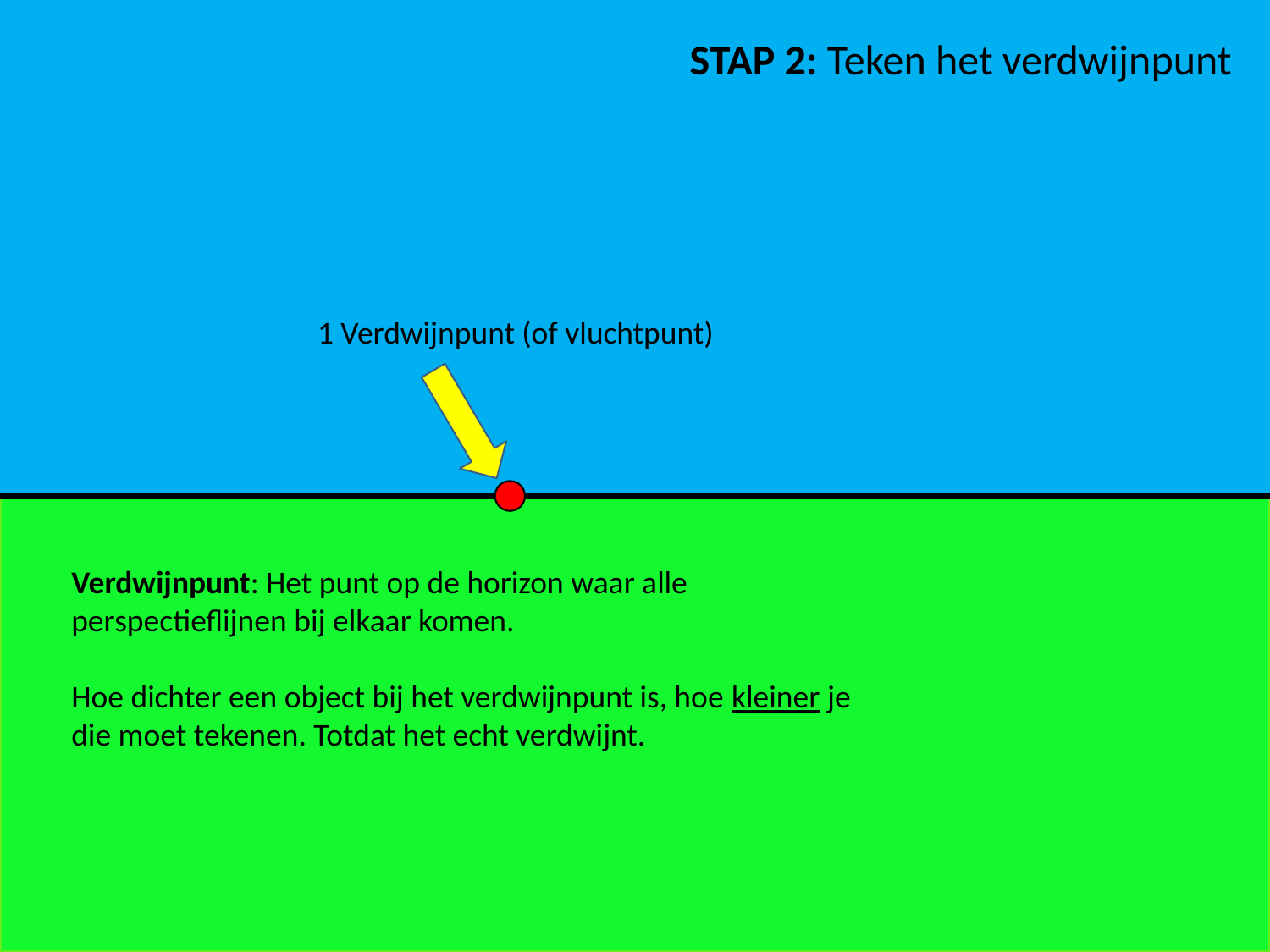

STAP 2: Teken het verdwijnpunt
1 Verdwijnpunt (of vluchtpunt)

Verdwijnpunt: Het punt op de horizon waar alle perspectieflijnen bij elkaar komen.

Hoe dichter een object bij het verdwijnpunt is, hoe kleiner je die moet tekenen. Totdat het echt verdwijnt.